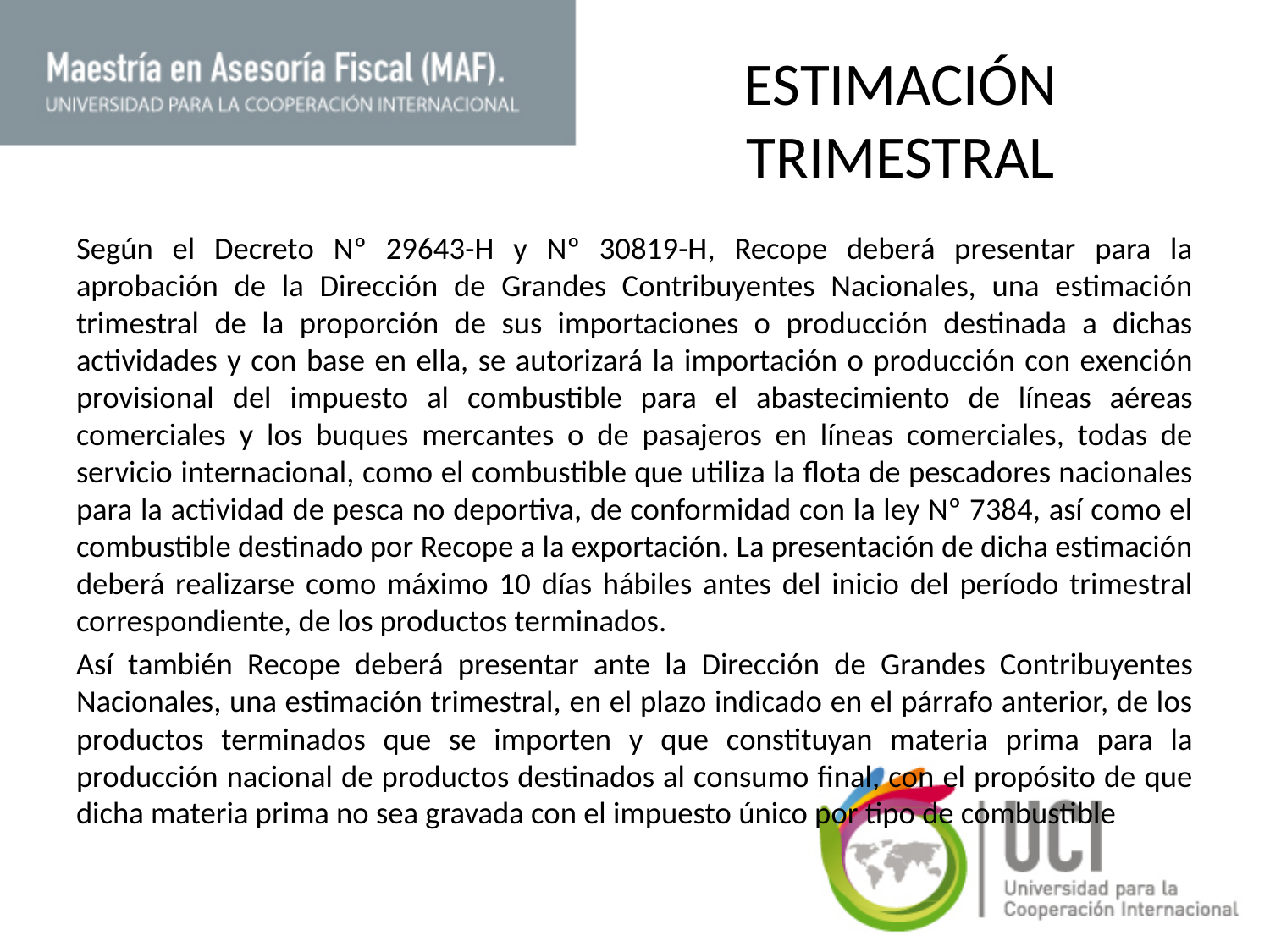

# ESTIMACIÓN TRIMESTRAL
Según el Decreto Nº 29643-H y Nº 30819-H, Recope deberá presentar para la aprobación de la Dirección de Grandes Contribuyentes Nacionales, una estimación trimestral de la proporción de sus importaciones o producción destinada a dichas actividades y con base en ella, se autorizará la importación o producción con exención provisional del impuesto al combustible para el abastecimiento de líneas aéreas comerciales y los buques mercantes o de pasajeros en líneas comerciales, todas de servicio internacional, como el combustible que utiliza la flota de pescadores nacionales para la actividad de pesca no deportiva, de conformidad con la ley Nº 7384, así como el combustible destinado por Recope a la exportación. La presentación de dicha estimación deberá realizarse como máximo 10 días hábiles antes del inicio del período trimestral correspondiente, de los productos terminados.
Así también Recope deberá presentar ante la Dirección de Grandes Contribuyentes Nacionales, una estimación trimestral, en el plazo indicado en el párrafo anterior, de los productos terminados que se importen y que constituyan materia prima para la producción nacional de productos destinados al consumo final, con el propósito de que dicha materia prima no sea gravada con el impuesto único por tipo de combustible